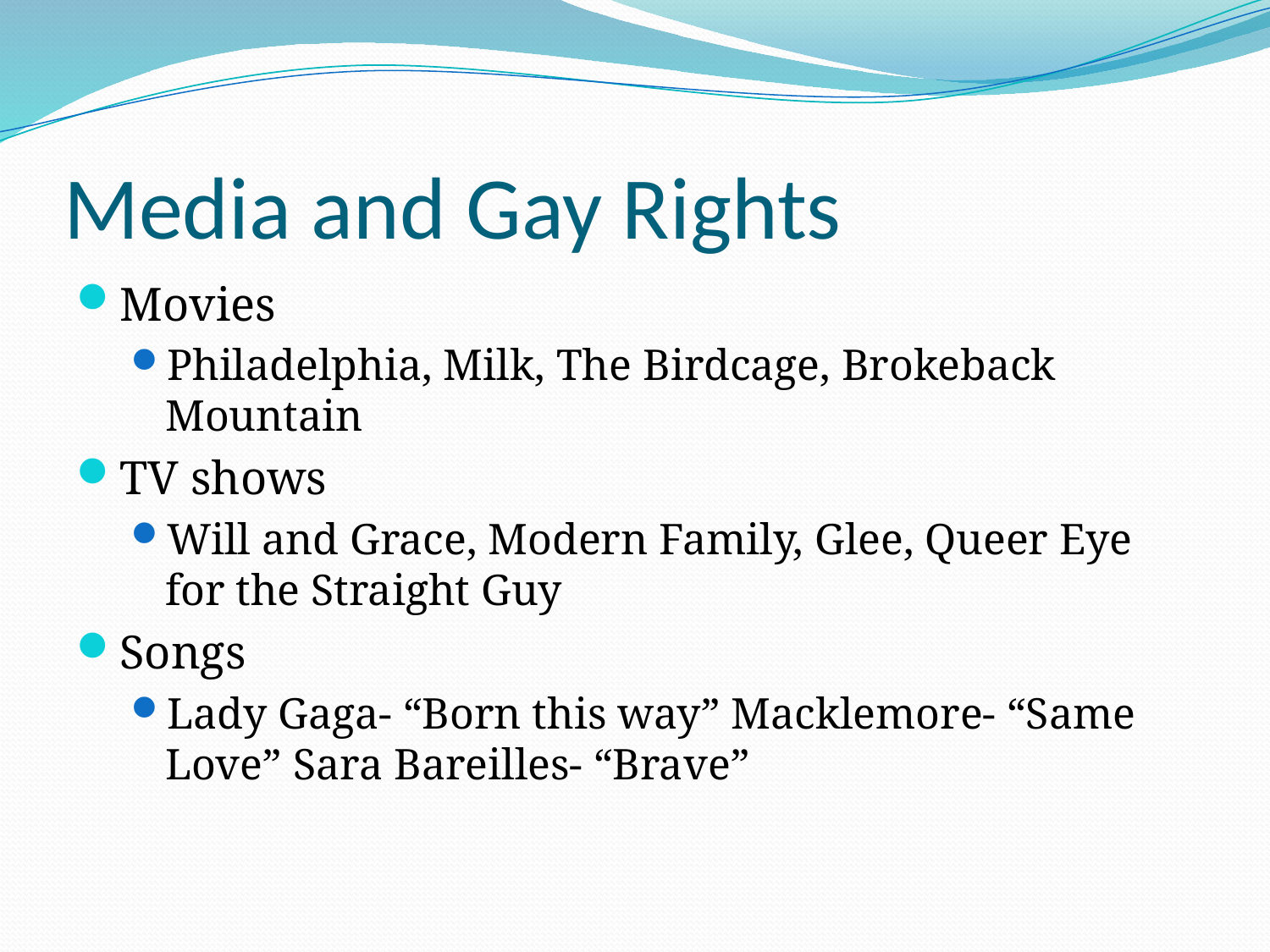

# Media and Gay Rights
Movies
Philadelphia, Milk, The Birdcage, Brokeback Mountain
TV shows
Will and Grace, Modern Family, Glee, Queer Eye for the Straight Guy
Songs
Lady Gaga- “Born this way” Macklemore- “Same Love” Sara Bareilles- “Brave”